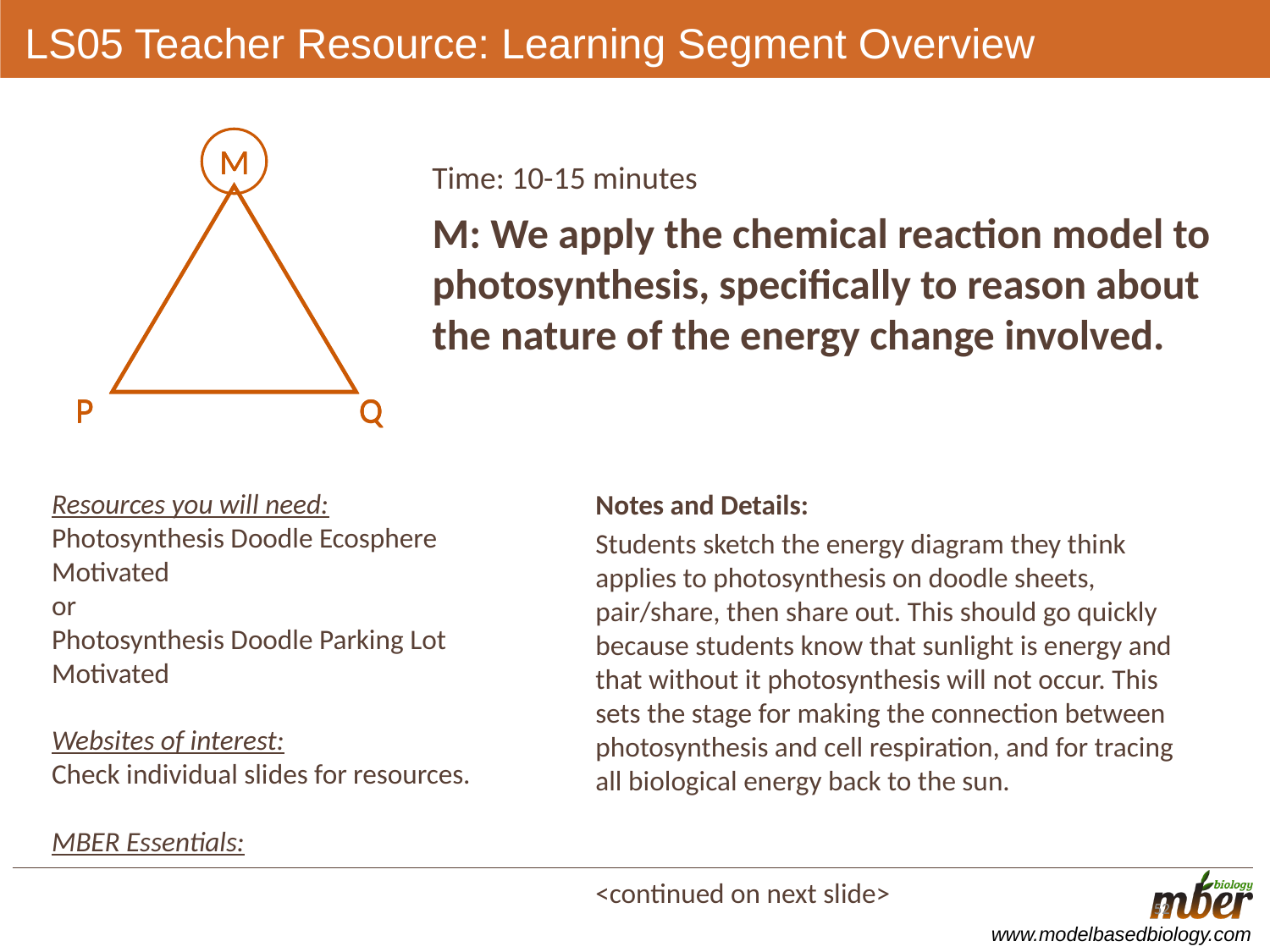

# LS05 Teacher Resource: Learning Segment Overview

M

Q
P
M
Q
P
M

Q
P
Time: 10-15 minutes
M: We apply the chemical reaction model to photosynthesis, specifically to reason about the nature of the energy change involved.
Resources you will need:
Photosynthesis Doodle Ecosphere Motivated
or
Photosynthesis Doodle Parking Lot Motivated

Websites of interest:
Check individual slides for resources.

MBER Essentials:
Notes and Details:
Students sketch the energy diagram they think applies to photosynthesis on doodle sheets, pair/share, then share out. This should go quickly because students know that sunlight is energy and that without it photosynthesis will not occur. This sets the stage for making the connection between photosynthesis and cell respiration, and for tracing all biological energy back to the sun.

				<continued on next slide>
52
52